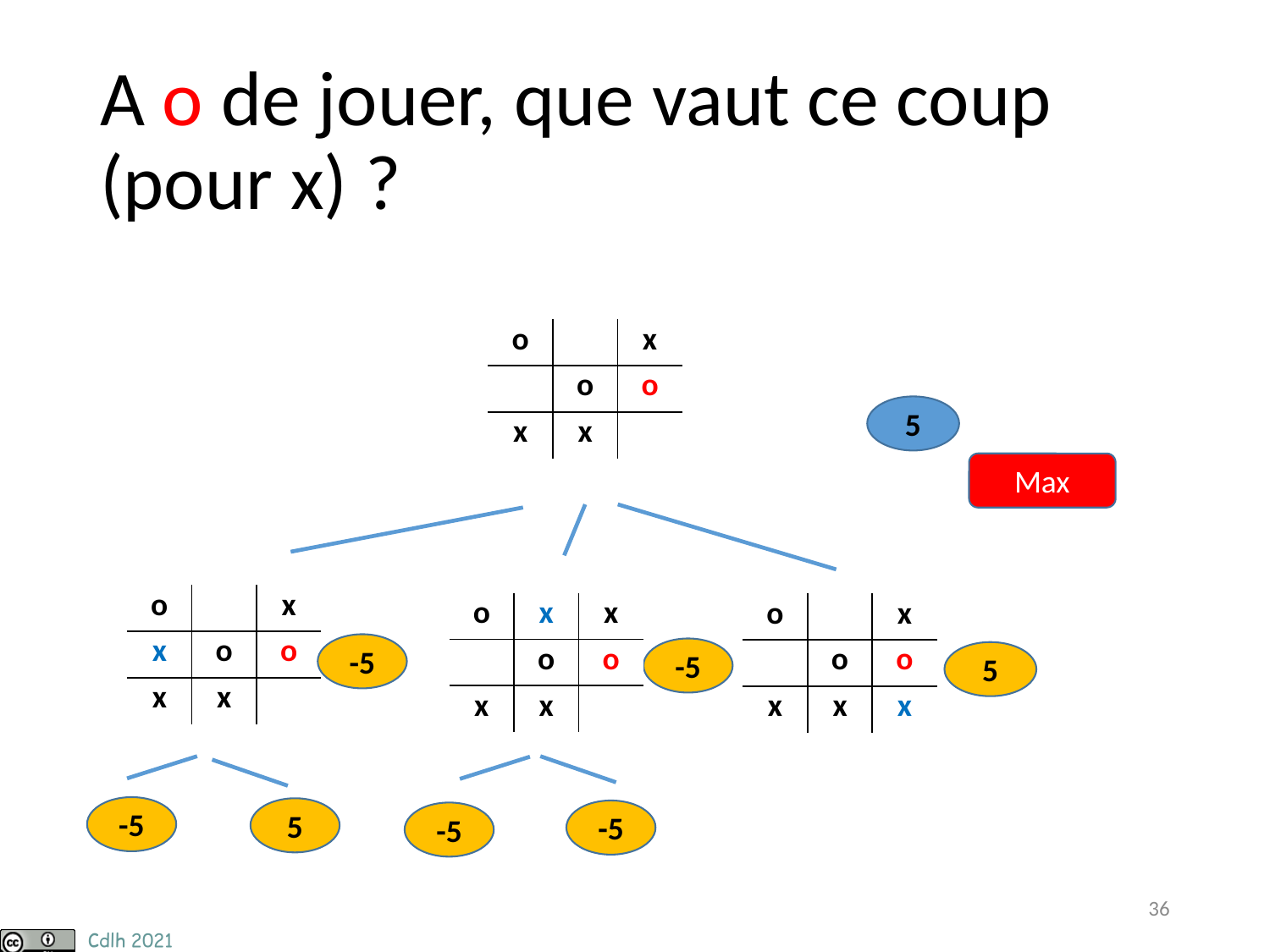

# A o de jouer, que vaut ce coup (pour x) ?

| o |  | x |
| --- | --- | --- |
|  | o | o |
| x | x |  |
5
Max
| o |  | x |
| --- | --- | --- |
| x | o | o |
| x | x |  |
| o | x | x |
| --- | --- | --- |
|  | o | o |
| x | x |  |
| o |  | x |
| --- | --- | --- |
|  | o | o |
| x | x | x |
-5
-5
5
-5
5
-5
-5
36